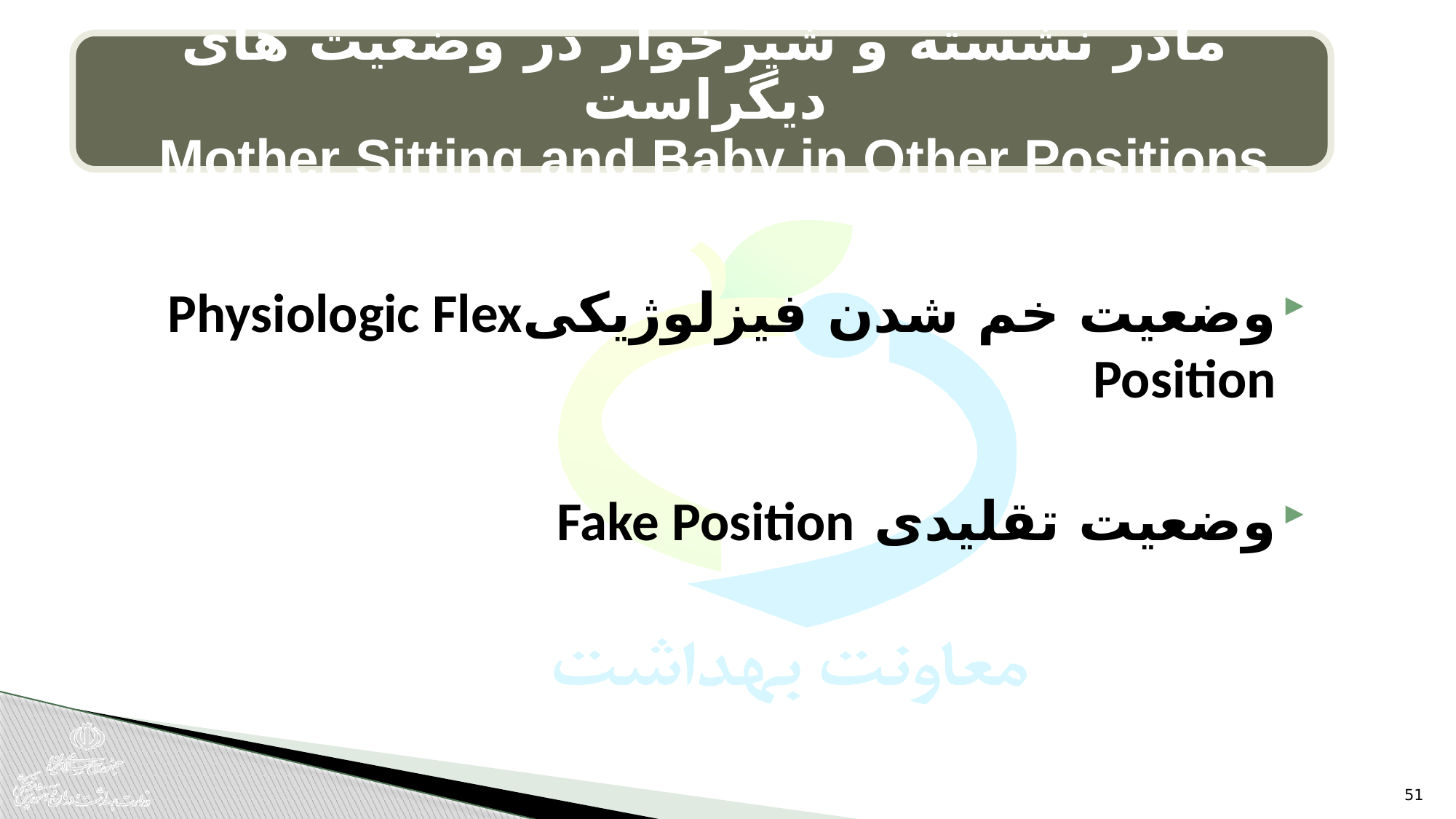

مادر نشسته و شیرخوار در وضعیت های دیگراست
Mother Sitting and Baby in Other Positions
وضعیت خم شدن فیزلوژیکیPhysiologic Flex Position

وضعیت تقلیدی Fake Position
51